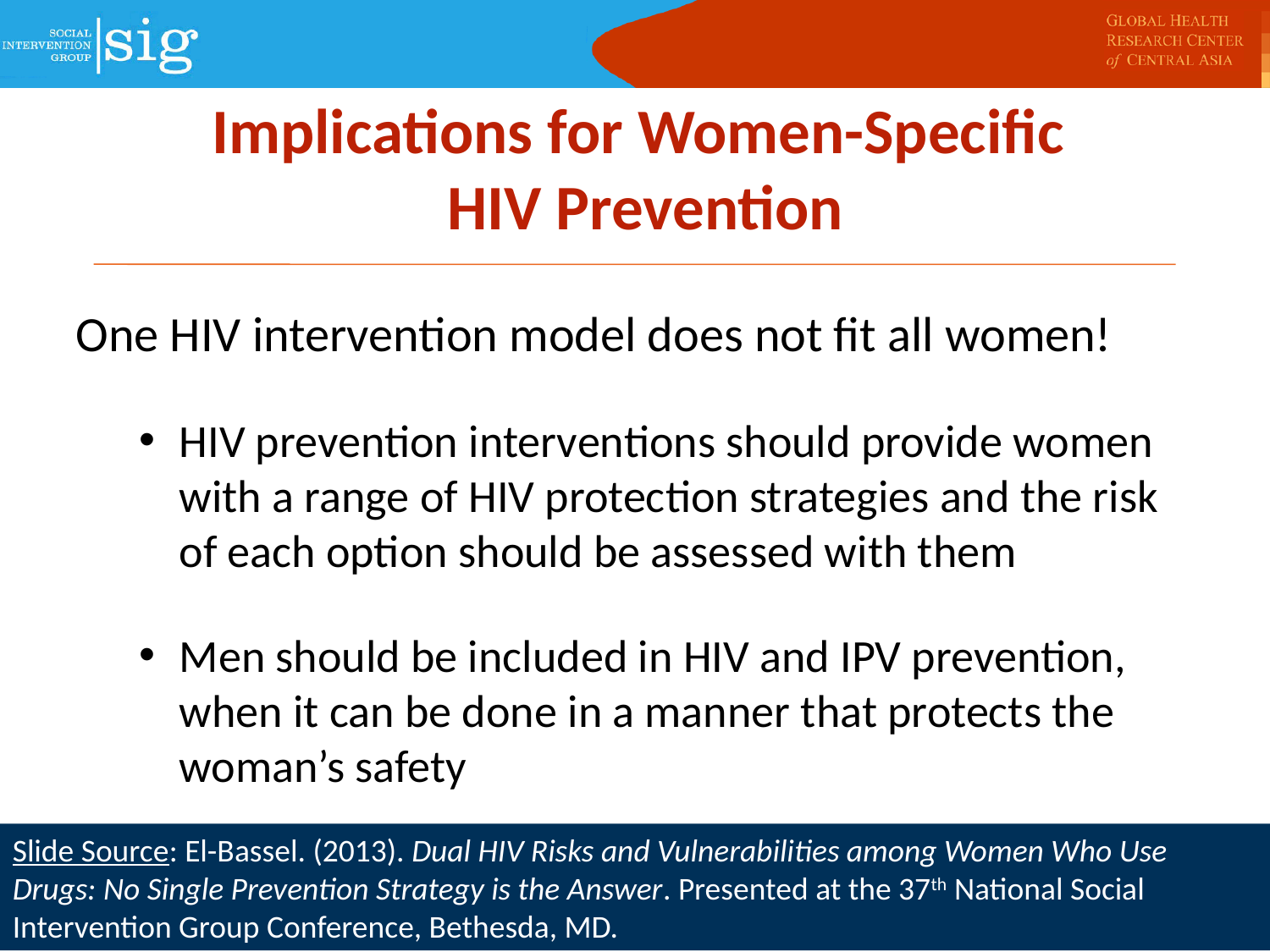

Implications for Women-Specific
HIV Prevention
One HIV intervention model does not fit all women!
HIV prevention interventions should provide women with a range of HIV protection strategies and the risk of each option should be assessed with them
Men should be included in HIV and IPV prevention, when it can be done in a manner that protects the woman’s safety
Slide Source: El-Bassel. (2013). Dual HIV Risks and Vulnerabilities among Women Who Use Drugs: No Single Prevention Strategy is the Answer. Presented at the 37th National Social Intervention Group Conference, Bethesda, MD.